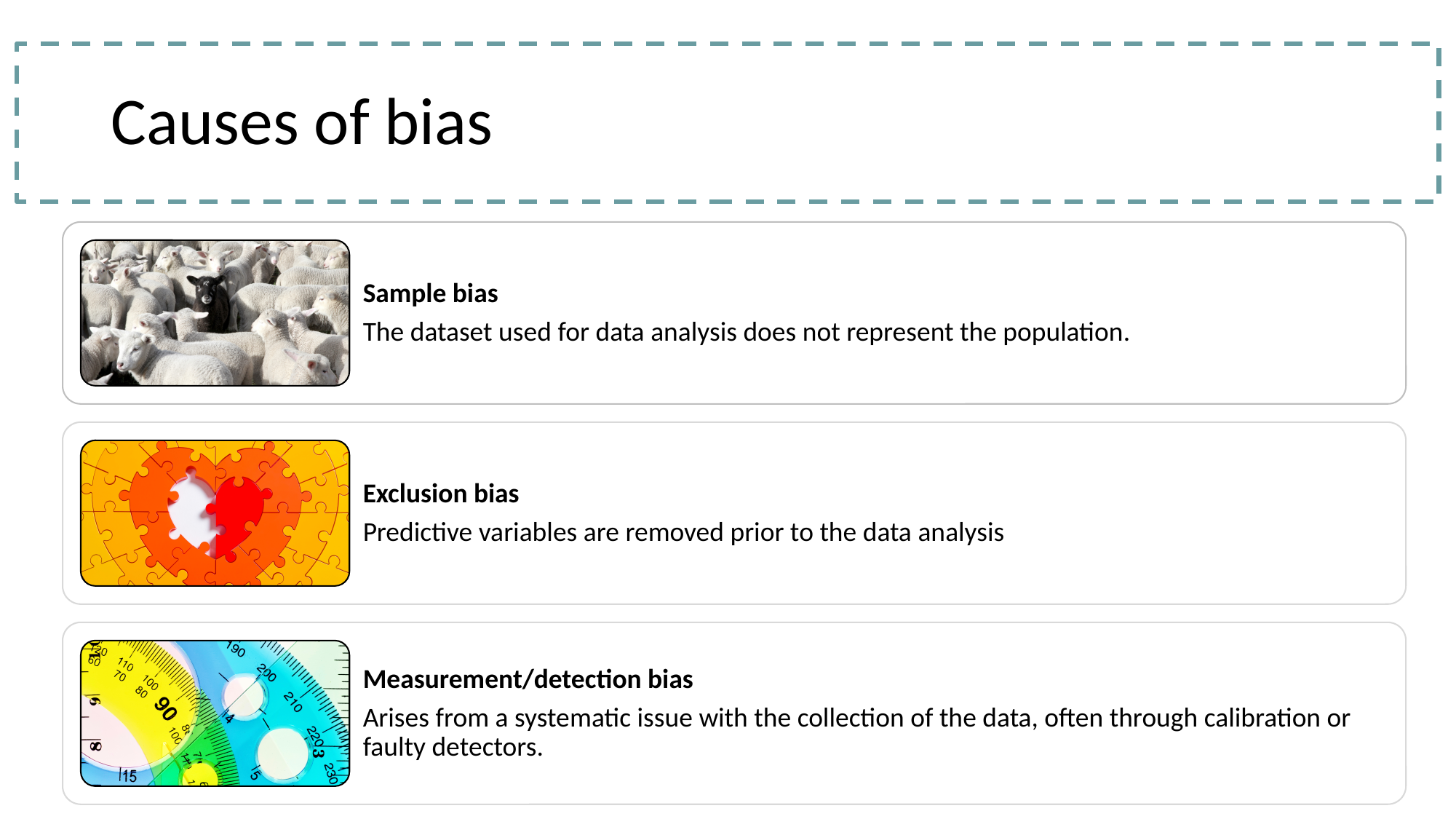

# Causes of bias
Sample bias
The dataset used for data analysis does not represent the population.
Exclusion bias
Predictive variables are removed prior to the data analysis
Measurement/detection bias
Arises from a systematic issue with the collection of the data, often through calibration or faulty detectors.